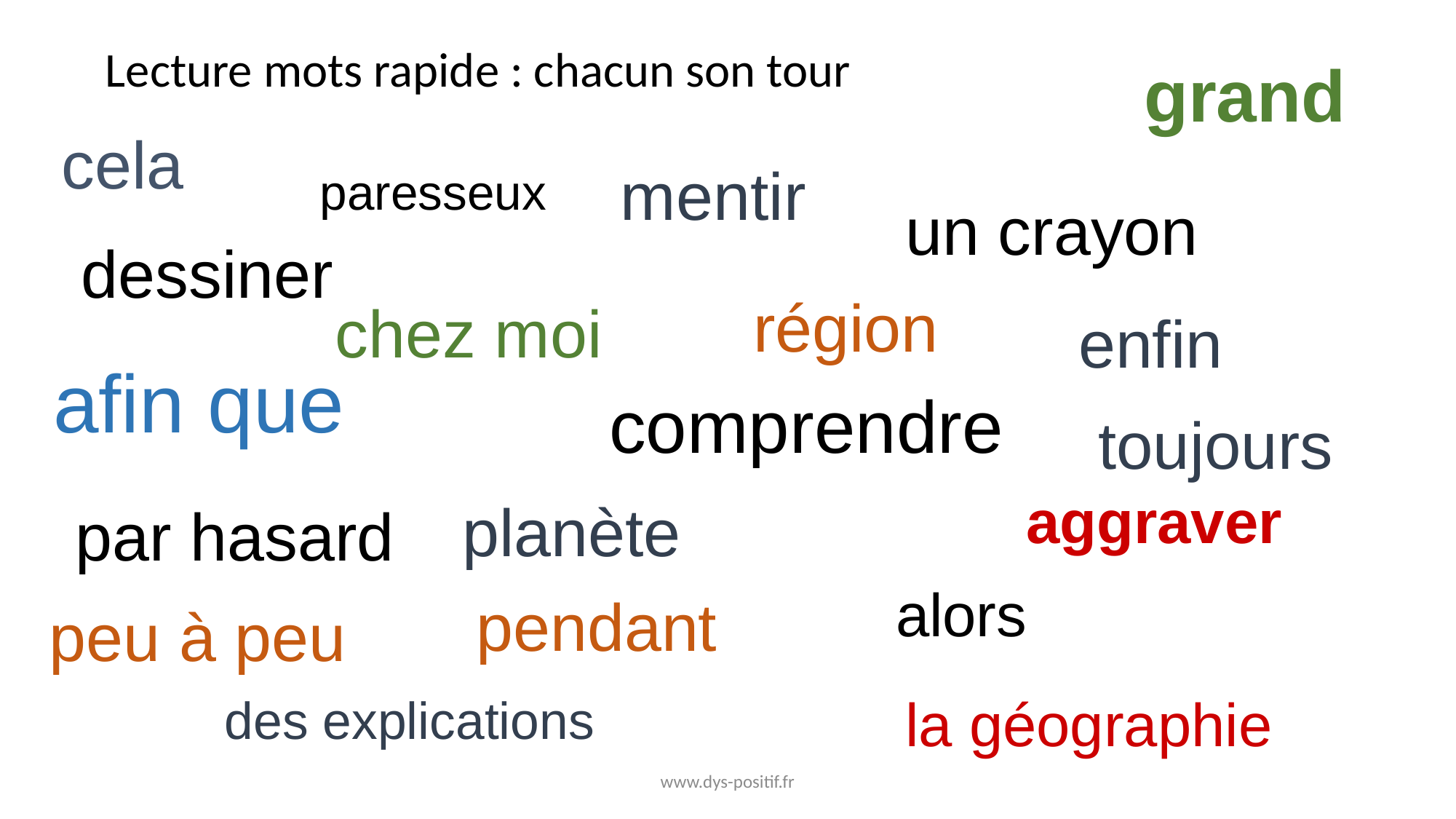

# Lecture mots rapide : chacun son tour
grand
cela
mentir
paresseux
un crayon
dessiner
région
chez moi
enfin
afin que
comprendre
toujours
aggraver
planète
par hasard
alors
pendant
peu à peu
la géographie
des explications
www.dys-positif.fr